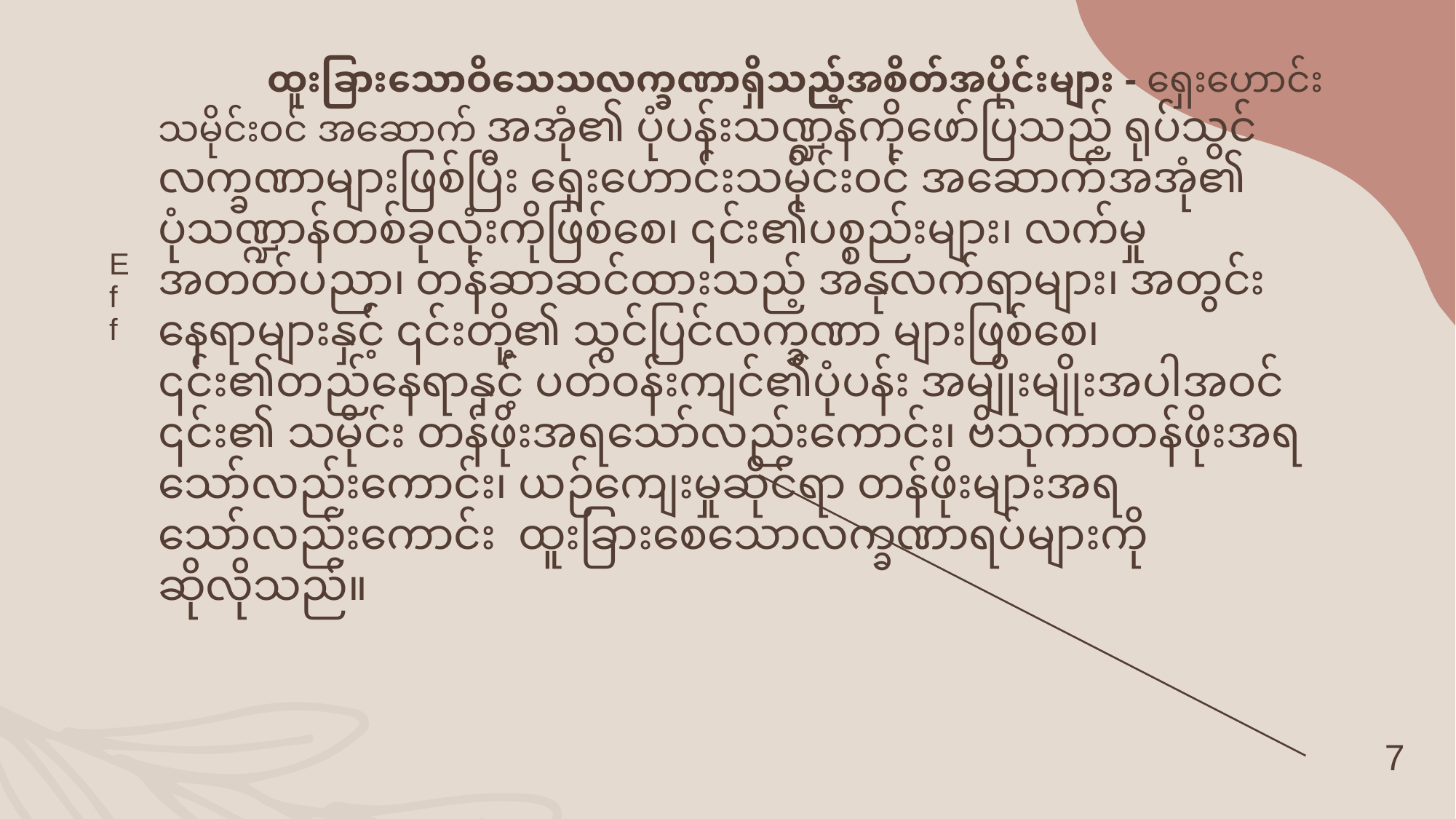

ထူးခြားသောဝိသေသလက္ခဏာရှိသည့်အစိတ်အပိုင်းများ - ရှေးဟောင်းသမိုင်းဝင် အဆောက် အအုံ၏ ပုံပန်းသဏ္ဍန်ကိုဖော်ပြသည့် ရုပ်သွင်လက္ခဏာများဖြစ်ပြီး ရှေးဟောင်းသမိုင်းဝင် အဆောက်အအုံ၏ ပုံသဏ္ဍာန်တစ်ခုလုံးကိုဖြစ်စေ၊ ၎င်း၏ပစ္စည်းများ၊ လက်မှုအတတ်ပညာ၊ တန်ဆာဆင်ထားသည့် အနုလက်ရာများ၊ အတွင်းနေရာများနှင့် ၎င်းတို့၏ သွင်ပြင်လက္ခဏာ များဖြစ်စေ၊ ၎င်း၏တည်နေရာနှင့် ပတ်ဝန်းကျင်၏ပုံပန်း အမျိုးမျိုးအပါအဝင် ၎င်း၏ သမိုင်း တန်ဖိုးအရသော်လည်းကောင်း၊ ဗိသုကာတန်ဖိုးအရသော်လည်းကောင်း၊ ယဉ်ကျေးမှုဆိုင်ရာ တန်ဖိုးများအရသော်လည်းကောင်း  ထူးခြားစေသောလက္ခဏာရပ်များကိုဆိုလိုသည်။
Eff
7